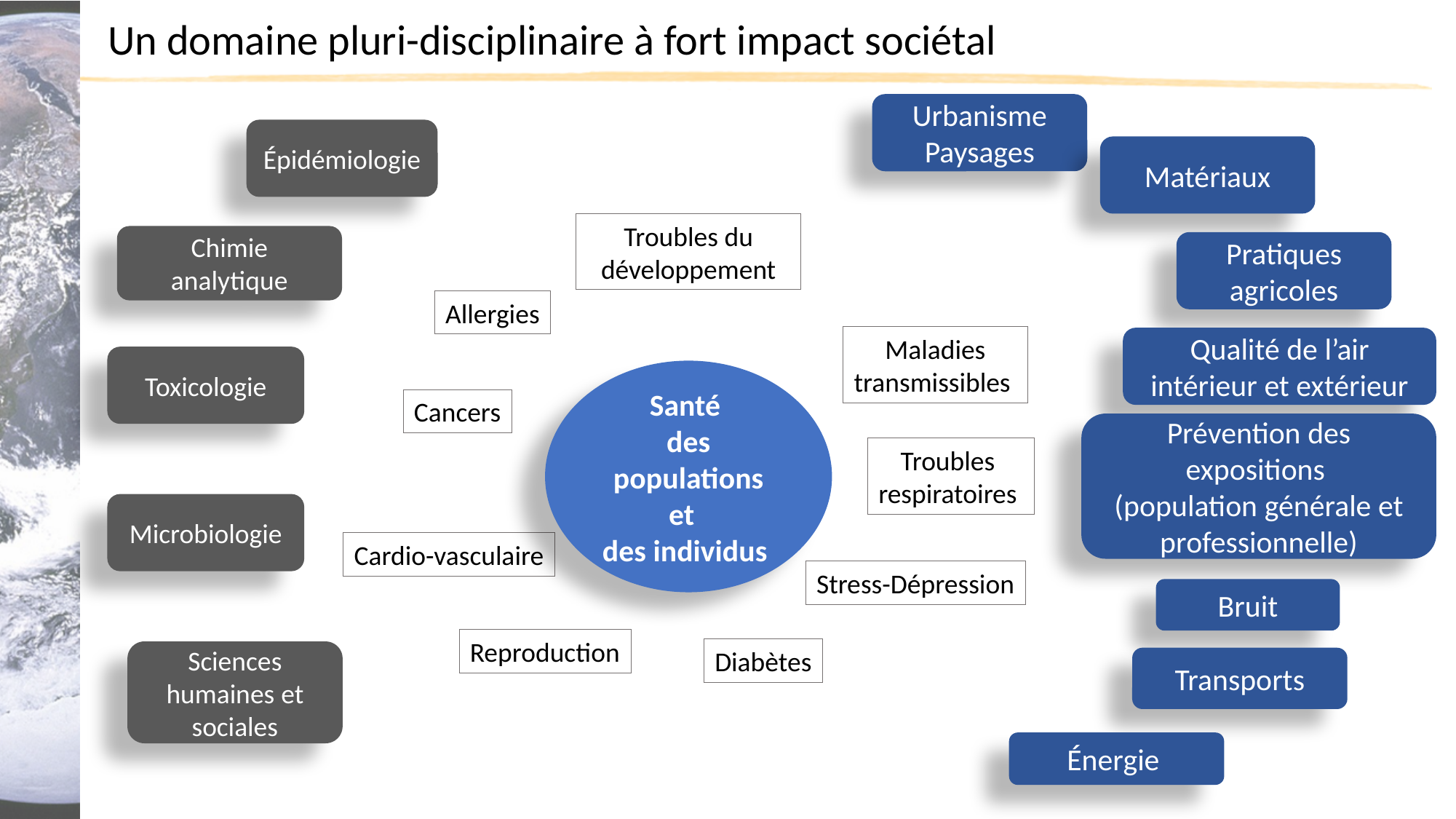

Un domaine pluri-disciplinaire à fort impact sociétal
Urbanisme
Paysages
Épidémiologie
Matériaux
Troubles du développement
Chimie analytique
Pratiques agricoles
Allergies
Maladies
transmissibles
Qualité de l’air intérieur et extérieur
Toxicologie
Santé
des populations et
des individus
Cancers
Prévention des expositions
(population générale et professionnelle)
Troubles
respiratoires
Microbiologie
Cardio-vasculaire
Stress-Dépression
Bruit
Reproduction
Diabètes
Sciences humaines et sociales
Transports
Énergie